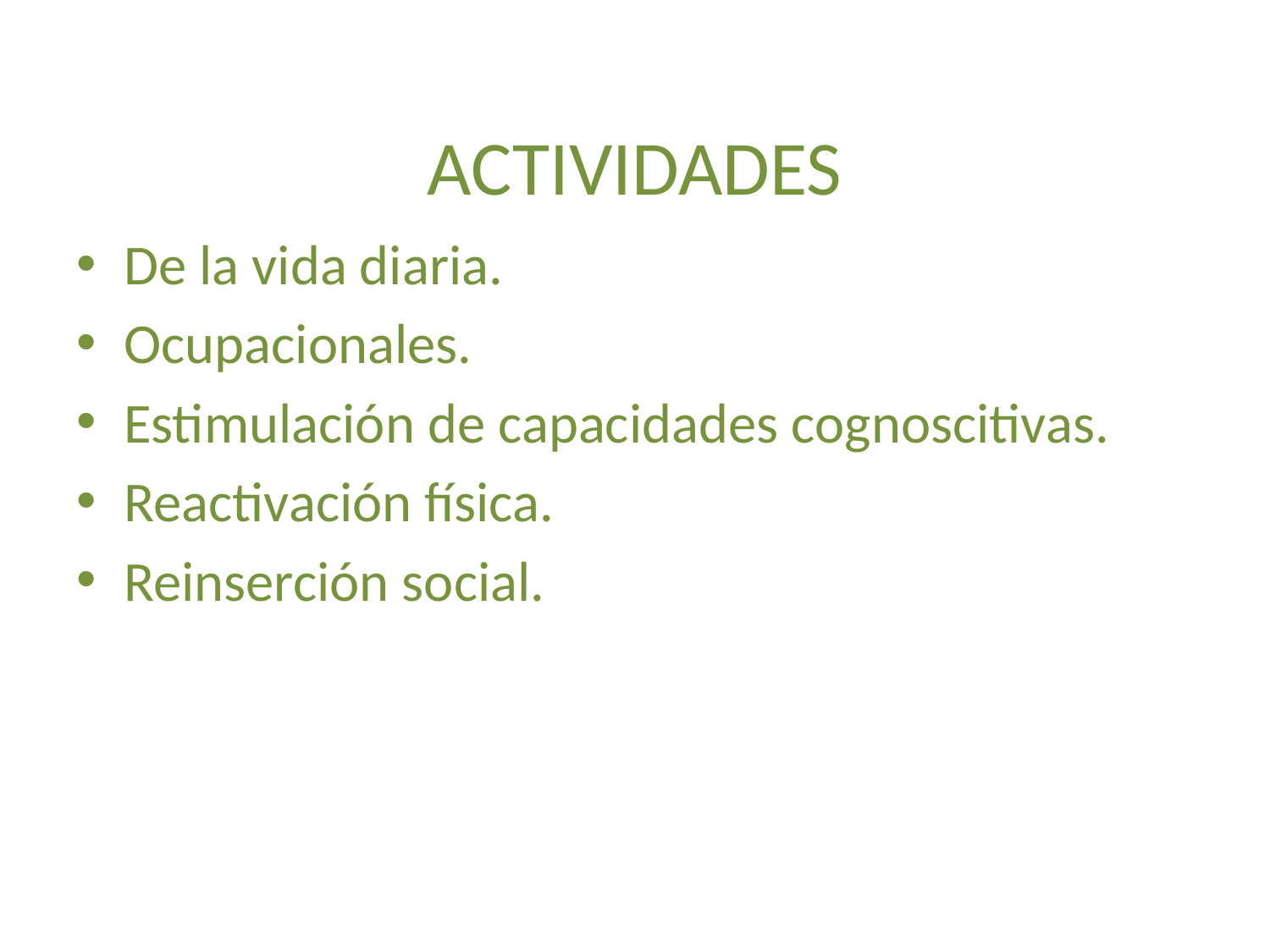

# ACTIVIDADES
De la vida diaria.
Ocupacionales.
Estimulación de capacidades cognoscitivas.
Reactivación física.
Reinserción social.